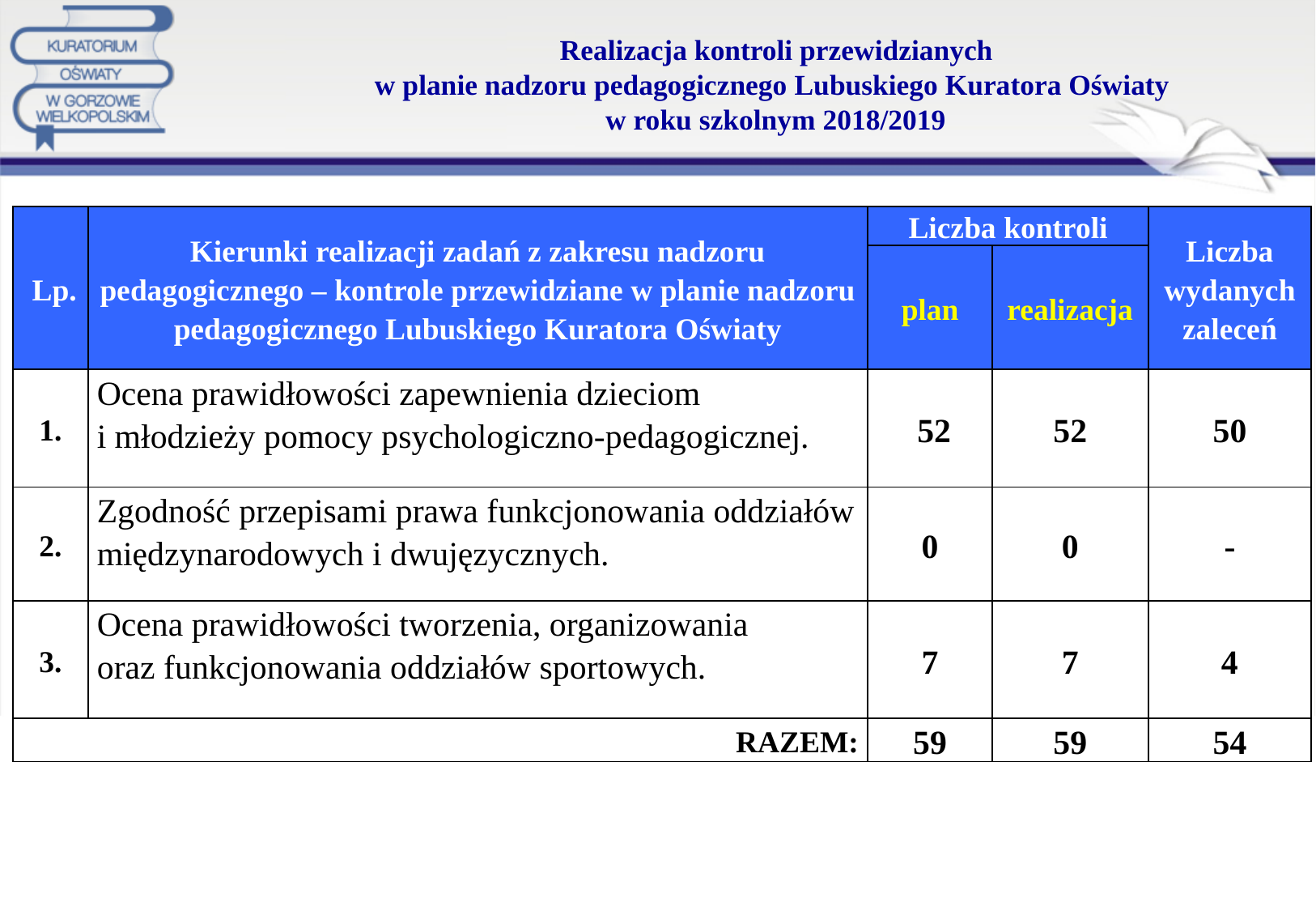

# Realizacja kontroli przewidzianych w planie nadzoru pedagogicznego Lubuskiego Kuratora Oświaty w roku szkolnym 2018/2019

| Lp. | Kierunki realizacji zadań z zakresu nadzoru pedagogicznego – kontrole przewidziane w planie nadzoru pedagogicznego Lubuskiego Kuratora Oświaty | Liczba kontroli |  | Liczba wydanych zaleceń |
| --- | --- | --- | --- | --- |
|  |  | plan | realizacja |  |
| 1. | Ocena prawidłowości zapewnienia dzieciom i młodzieży pomocy psychologiczno-pedagogicznej. | 52 | 52 | 50 |
| 2. | Zgodność przepisami prawa funkcjonowania oddziałów międzynarodowych i dwujęzycznych. | 0 | 0 | - |
| 3. | Ocena prawidłowości tworzenia, organizowania oraz funkcjonowania oddziałów sportowych. | 7 | 7 | 4 |
| RAZEM: |  | 59 | 59 | 54 |